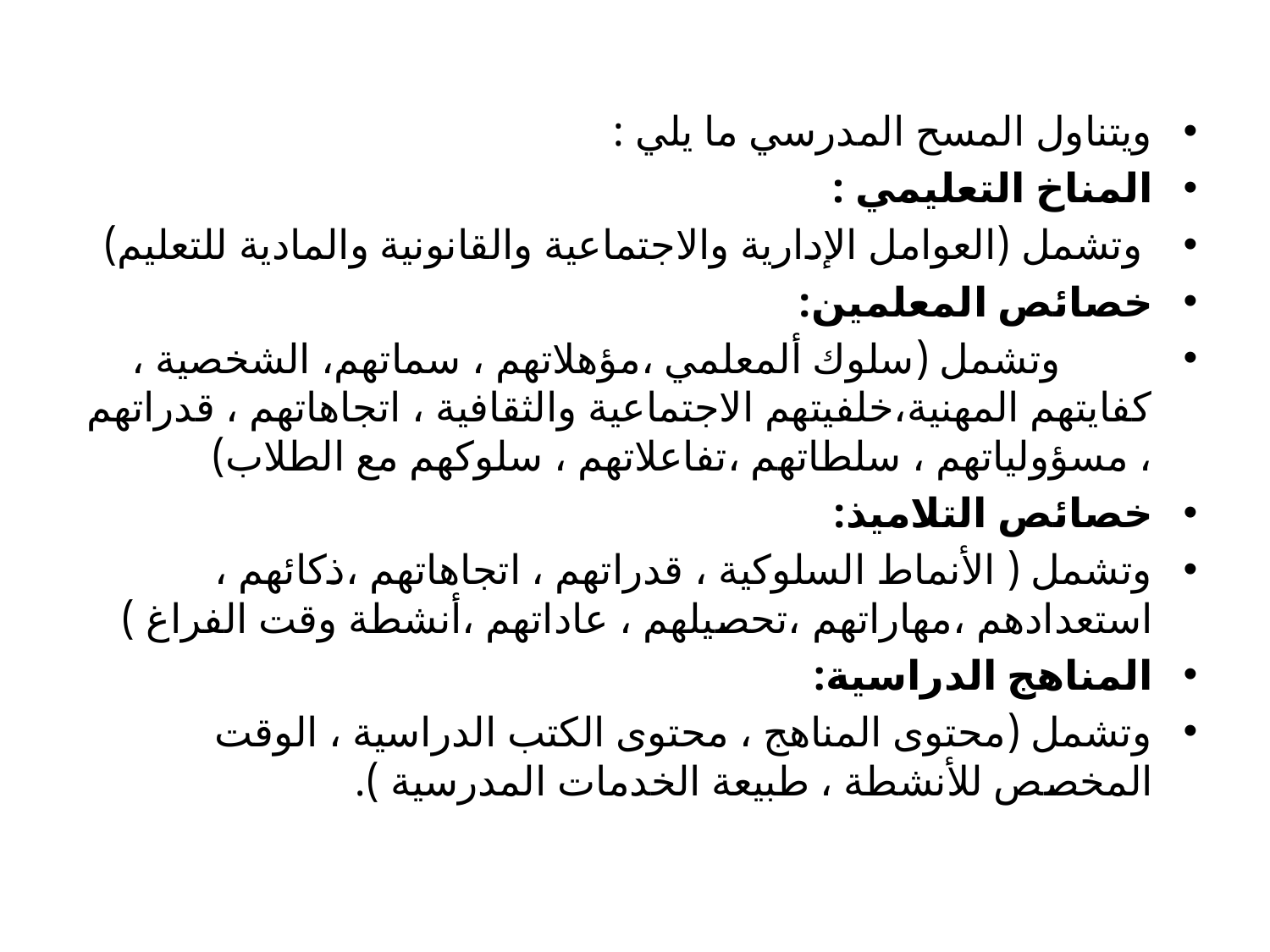

ويتناول المسح المدرسي ما يلي :
المناخ التعليمي :
	 وتشمل (العوامل الإدارية والاجتماعية والقانونية والمادية للتعليم)
خصائص المعلمين:
			وتشمل (سلوك ألمعلمي ،مؤهلاتهم ، سماتهم، الشخصية ، كفايتهم المهنية،خلفيتهم الاجتماعية والثقافية ، اتجاهاتهم ، قدراتهم ، مسؤولياتهم ، سلطاتهم ،تفاعلاتهم ، سلوكهم مع الطلاب)
خصائص التلاميذ:
	وتشمل ( الأنماط السلوكية ، قدراتهم ، اتجاهاتهم ،ذكائهم ، استعدادهم ،مهاراتهم ،تحصيلهم ، عاداتهم ،أنشطة وقت الفراغ )
المناهج الدراسية:
	وتشمل (محتوى المناهج ، محتوى الكتب الدراسية ، الوقت المخصص للأنشطة ، طبيعة الخدمات المدرسية ).